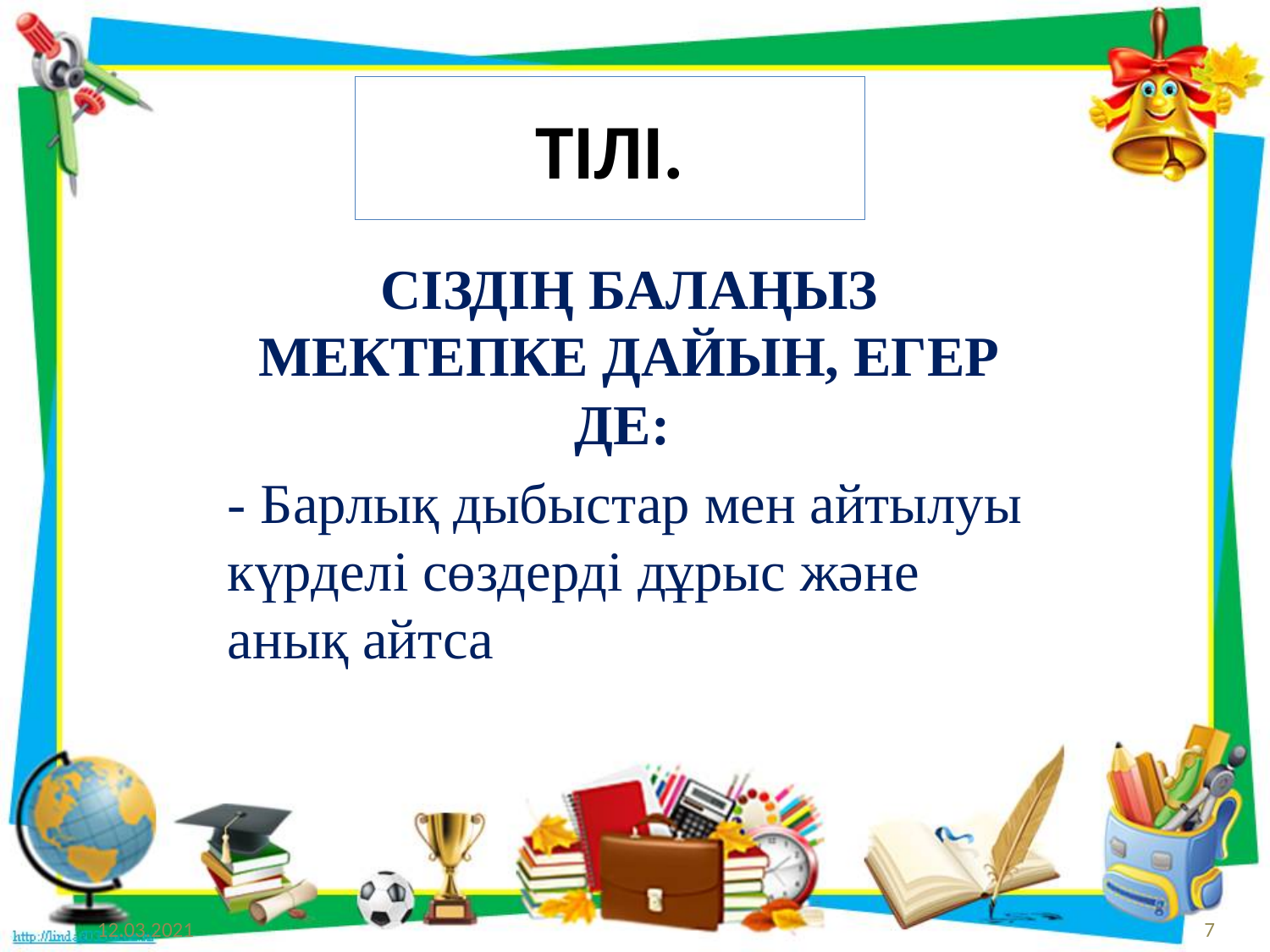

# ТІЛІ.
СІЗДІҢ БАЛАҢЫЗ МЕКТЕПКЕ ДАЙЫН, ЕГЕР ДЕ:
- Барлық дыбыстар мен айтылуы күрделі сөздерді дұрыс және анық айтса